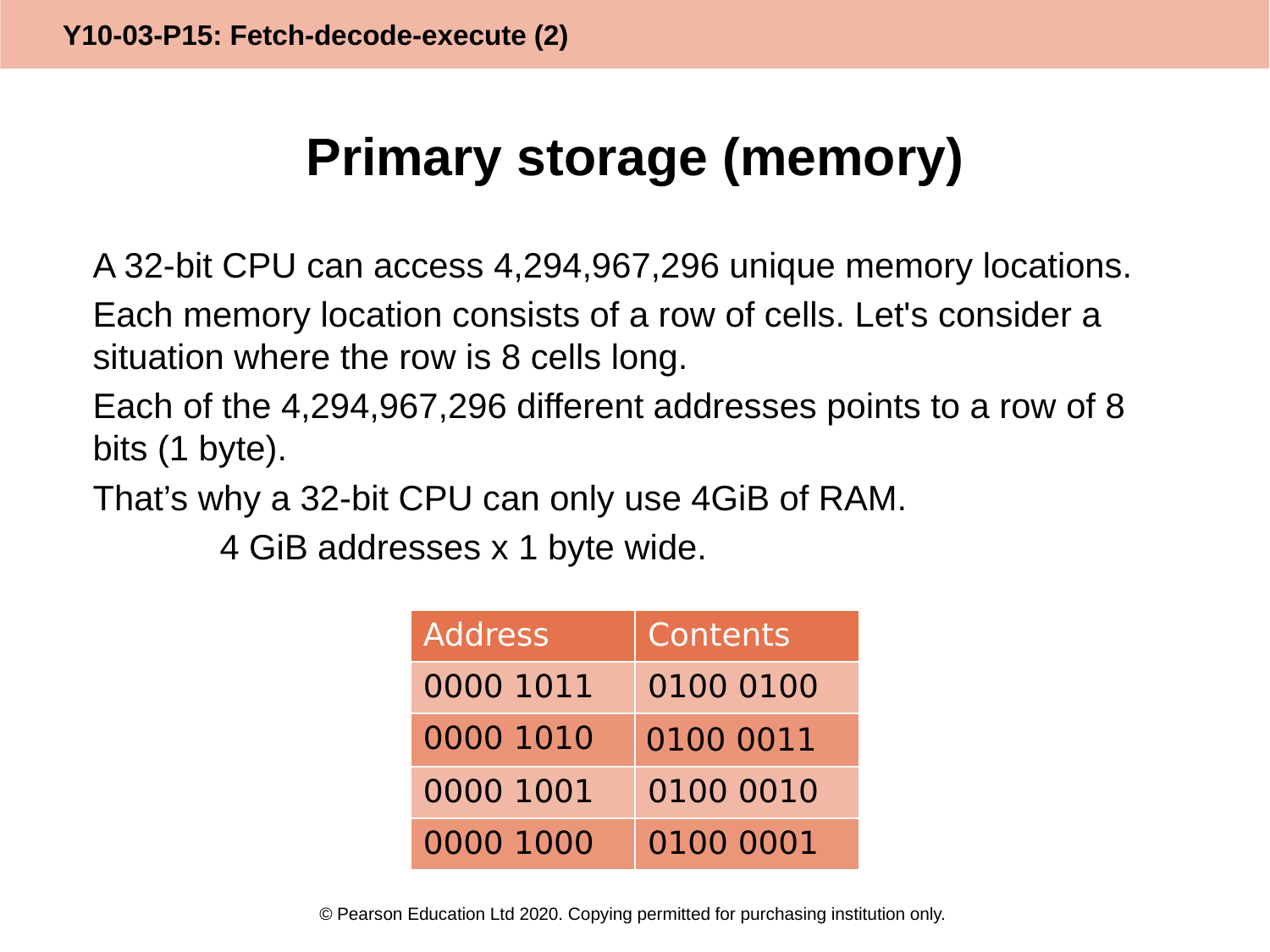

# Primary storage (memory)
A 32-bit CPU can access 4,294,967,296 unique memory locations.
Each memory location consists of a row of cells. Let's consider a situation where the row is 8 cells long.
Each of the 4,294,967,296 different addresses points to a row of 8 bits (1 byte).
That’s why a 32-bit CPU can only use 4GiB of RAM.
	4 GiB addresses x 1 byte wide.

| Address | Contents |
| --- | --- |
| 0000 1011 | 0100 0100 |
| 0000 1010 | 0100 0011 |
| 0000 1001 | 0100 0010 |
| 0000 1000 | 0100 0001 |
© Pearson Education Ltd 2020. Copying permitted for purchasing institution only.